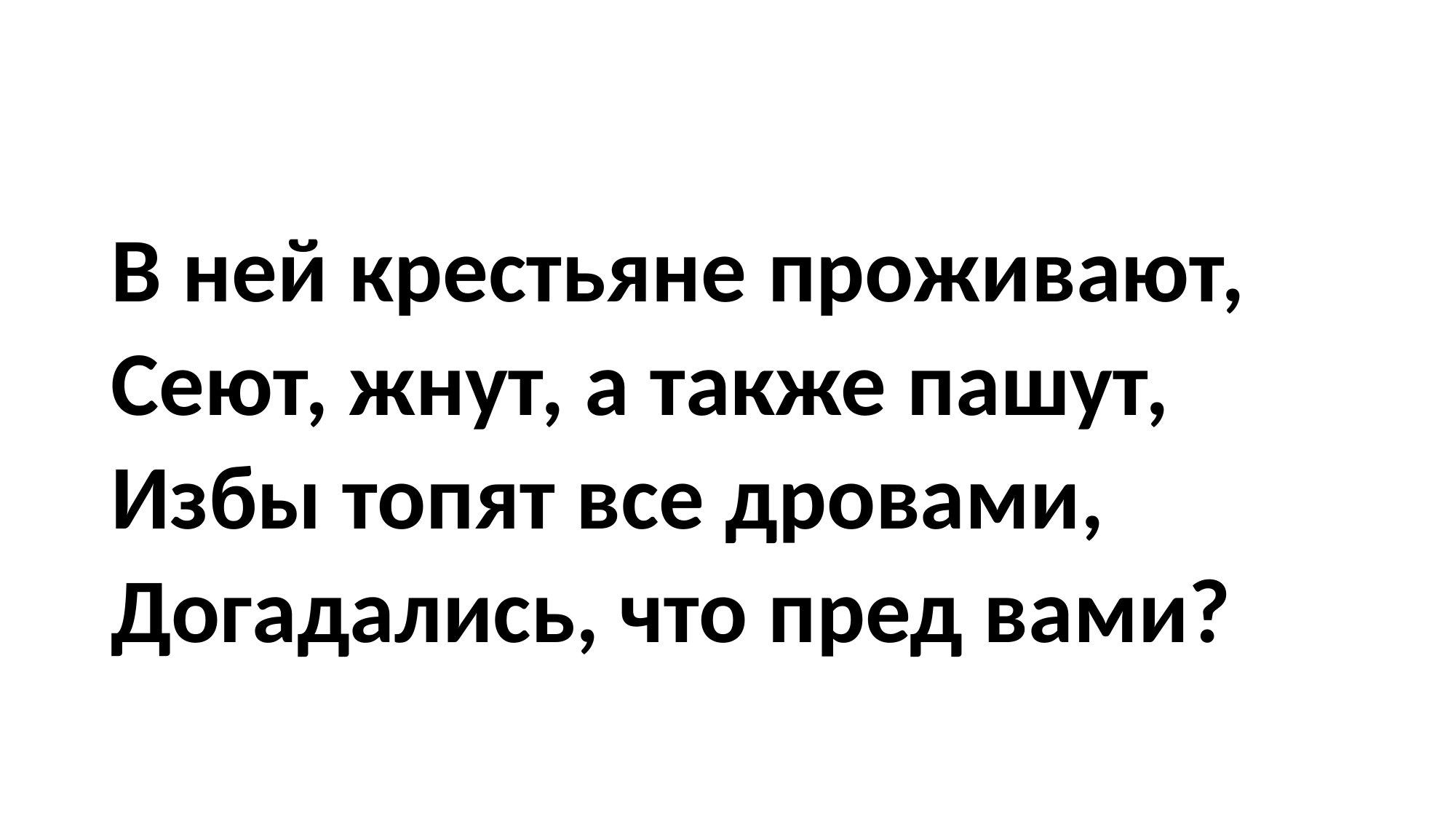

#
В ней крестьяне проживают,
Сеют, жнут, а также пашут,
Избы топят все дровами,
Догадались, что пред вами?